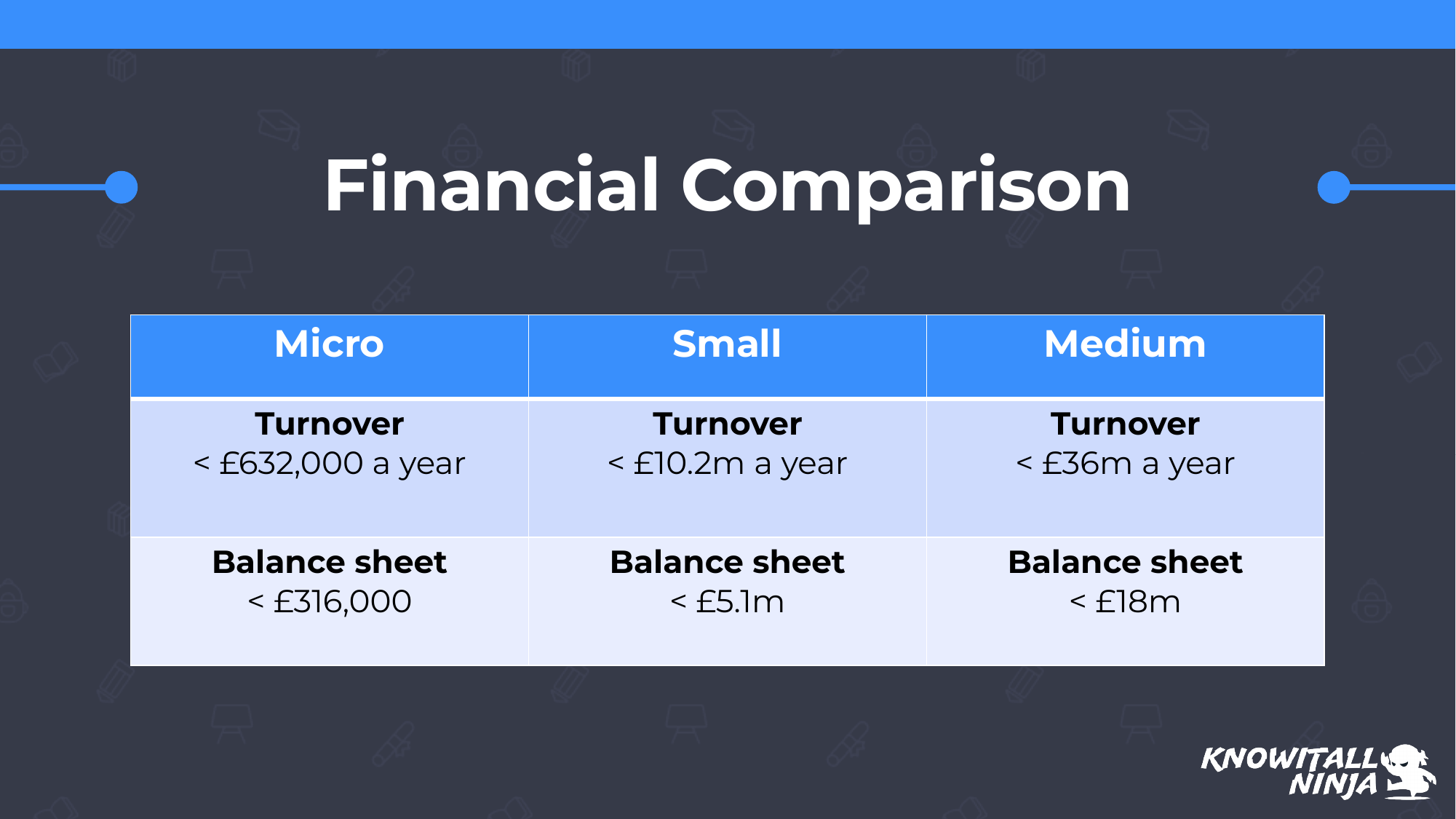

# Financial Comparison
| Micro | Small | Medium |
| --- | --- | --- |
| Turnover < £632,000 a year | Turnover < £10.2m a year | Turnover < £36m a year |
| Balance sheet < £316,000 | Balance sheet < £5.1m | Balance sheet < £18m |